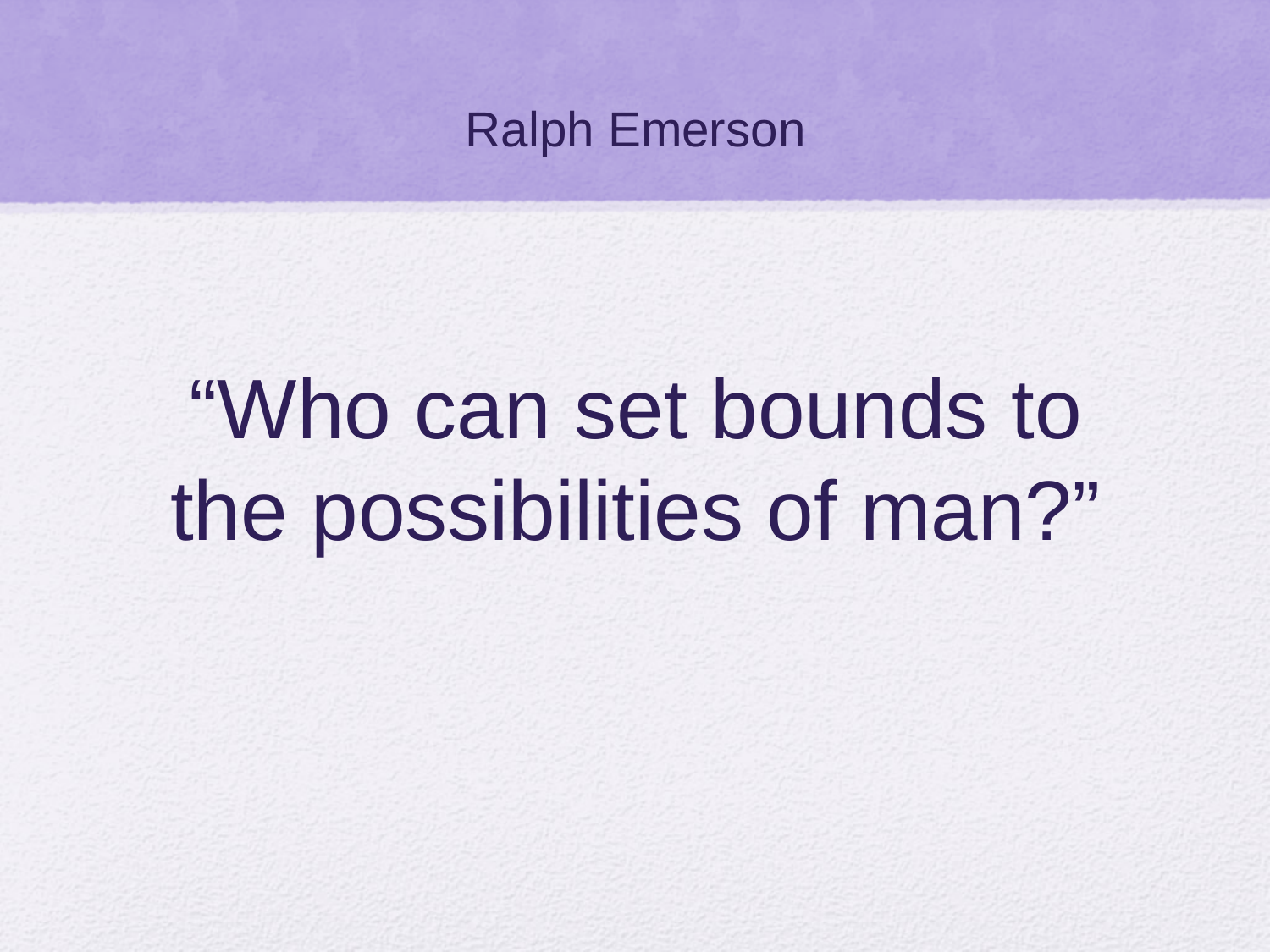

# Ralph Emerson
“Who can set bounds to the possibilities of man?”